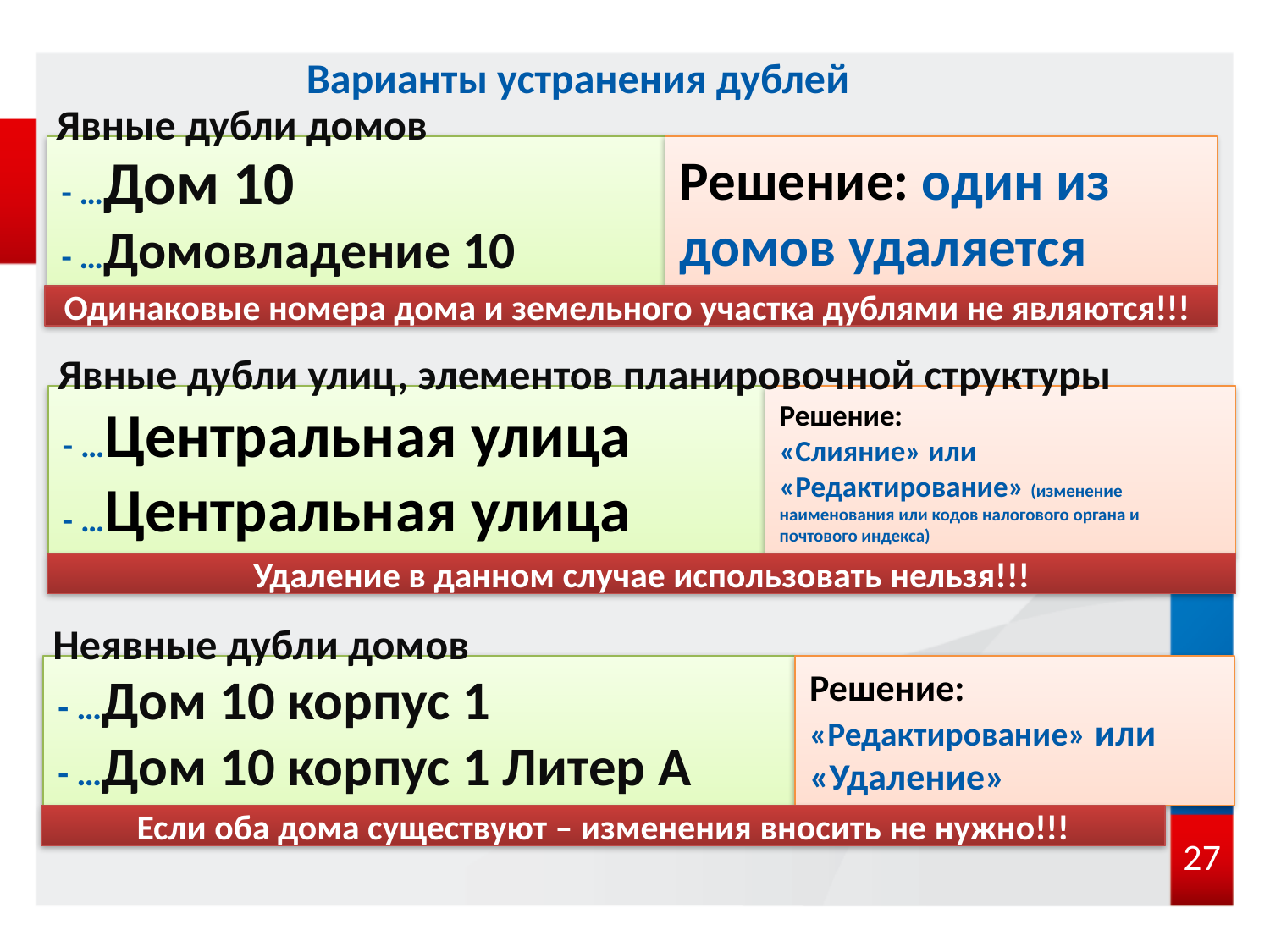

# Варианты устранения дублей
Явные дубли домов
- …Дом 10
- …Домовладение 10
Решение: один из домов удаляется
Одинаковые номера дома и земельного участка дублями не являются!!!
Явные дубли улиц, элементов планировочной структуры
- …Центральная улица
- …Центральная улица
Решение:
«Слияние» или «Редактирование» (изменение наименования или кодов налогового органа и почтового индекса)
Удаление в данном случае использовать нельзя!!!
Неявные дубли домов
- …Дом 10 корпус 1
- …Дом 10 корпус 1 Литер А
Решение: «Редактирование» или «Удаление»
Если оба дома существуют – изменения вносить не нужно!!!
27